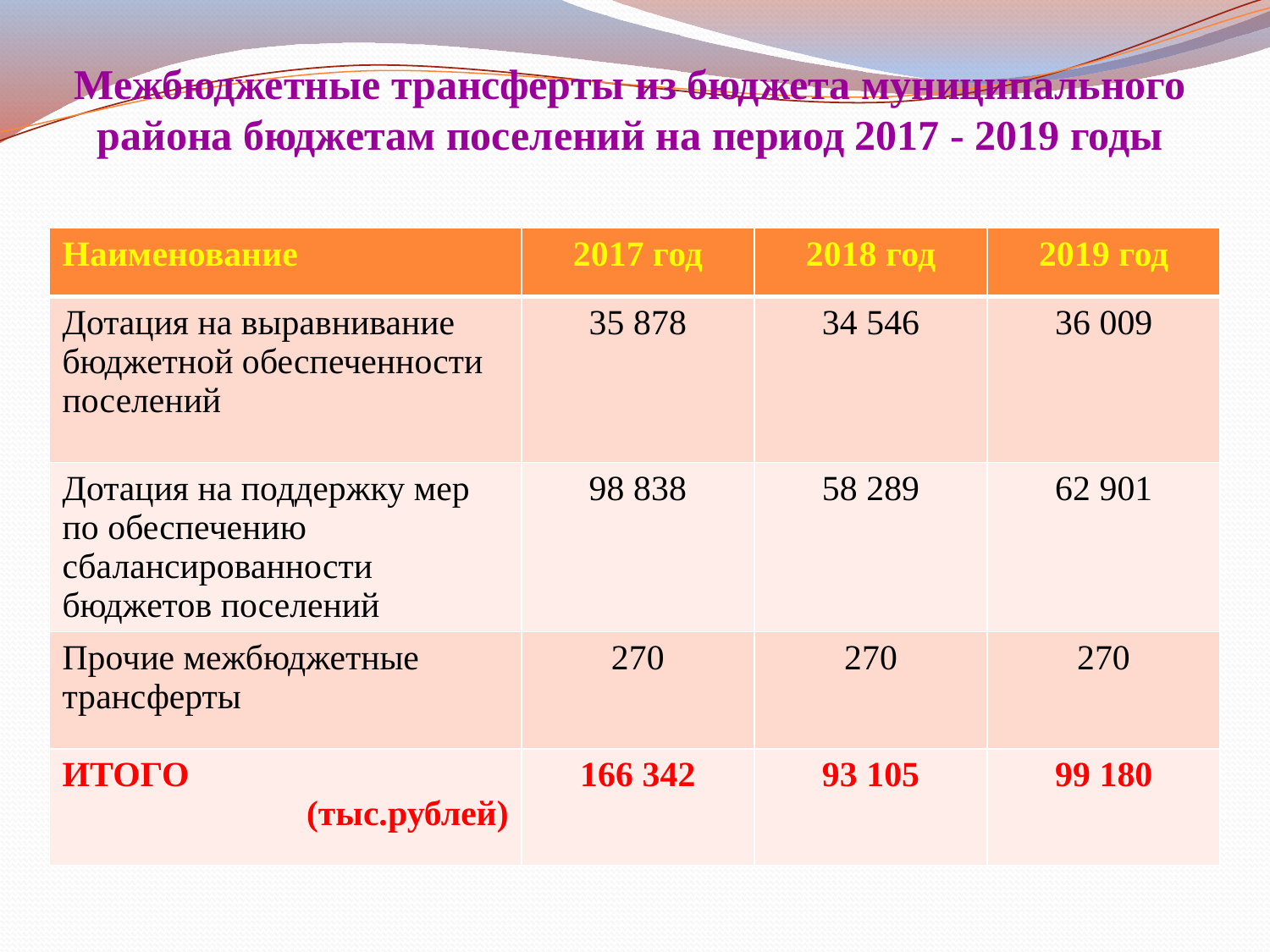

# Межбюджетные трансферты из бюджета муниципального района бюджетам поселений на период 2017 - 2019 годы
| Наименование | 2017 год | 2018 год | 2019 год |
| --- | --- | --- | --- |
| Дотация на выравнивание бюджетной обеспеченности поселений | 35 878 | 34 546 | 36 009 |
| Дотация на поддержку мер по обеспечению сбалансированности бюджетов поселений | 98 838 | 58 289 | 62 901 |
| Прочие межбюджетные трансферты | 270 | 270 | 270 |
| ИТОГО (тыс.рублей) | 166 342 | 93 105 | 99 180 |